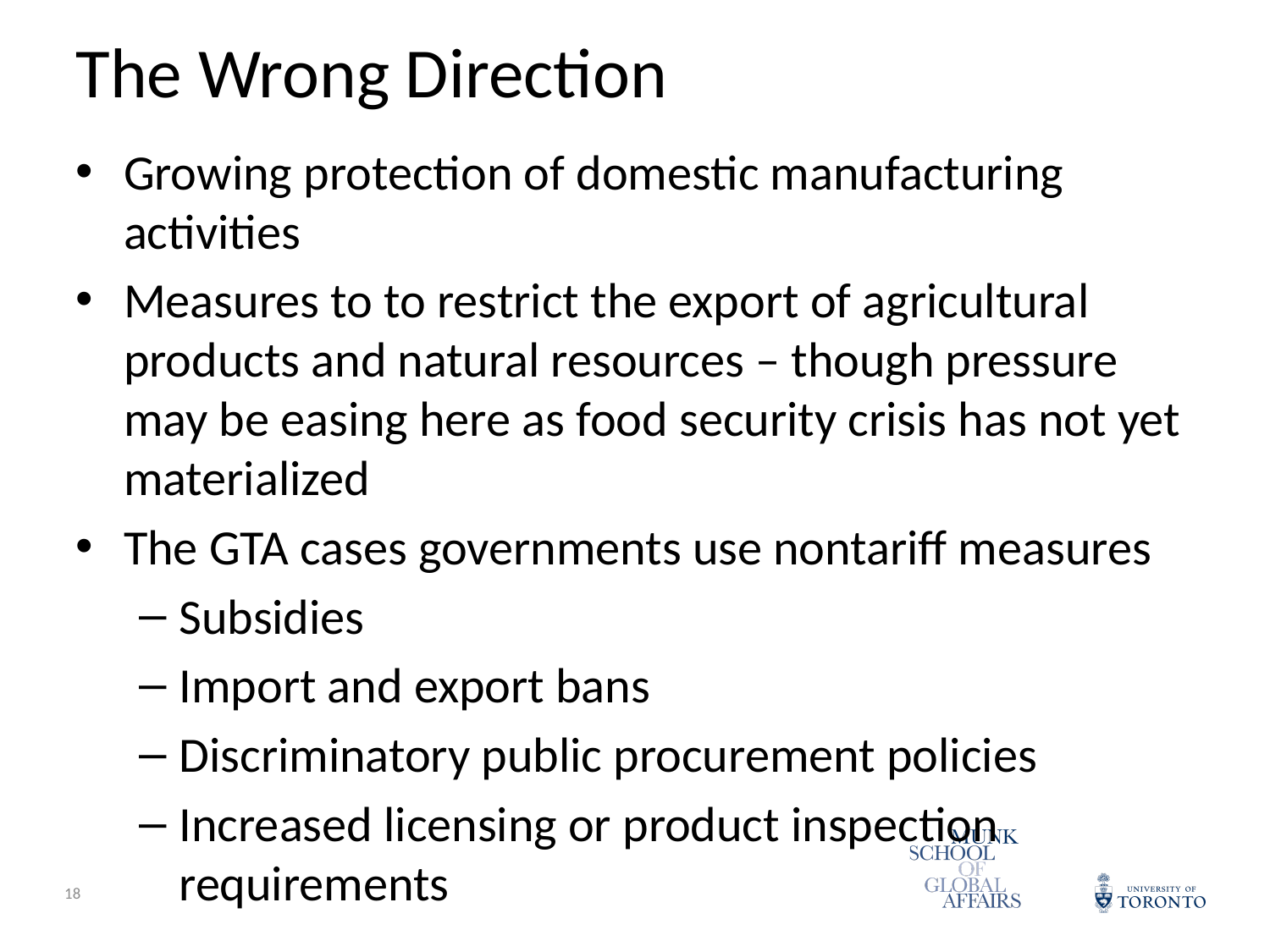

# The Wrong Direction
Growing protection of domestic manufacturing activities
Measures to to restrict the export of agricultural products and natural resources – though pressure may be easing here as food security crisis has not yet materialized
The GTA cases governments use nontariff measures
Subsidies
Import and export bans
Discriminatory public procurement policies
Increased licensing or product inspection requirements

18